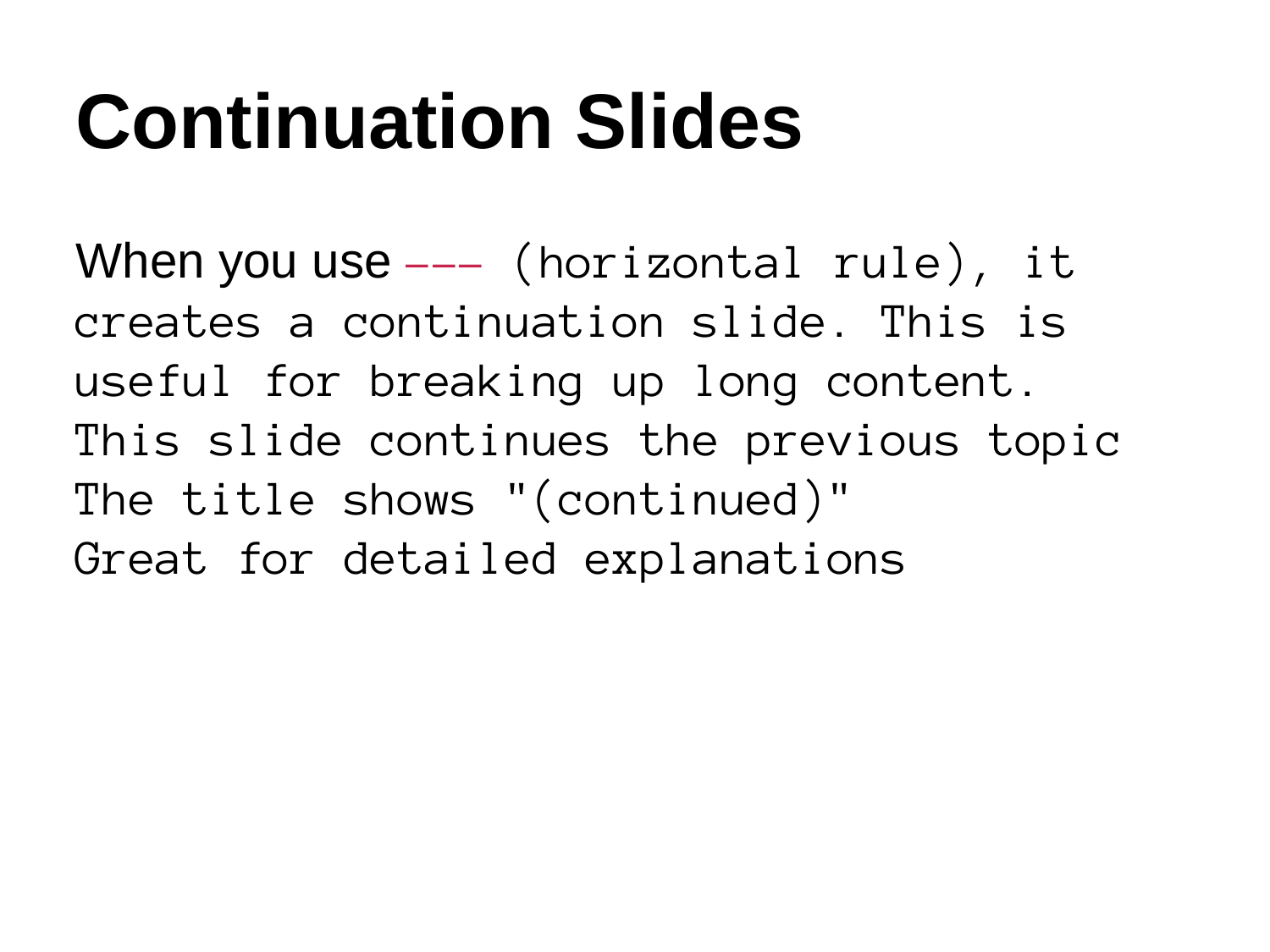

Continuation Slides
When you use --- (horizontal rule), it creates a continuation slide. This is useful for breaking up long content.
This slide continues the previous topic
The title shows "(continued)"
Great for detailed explanations